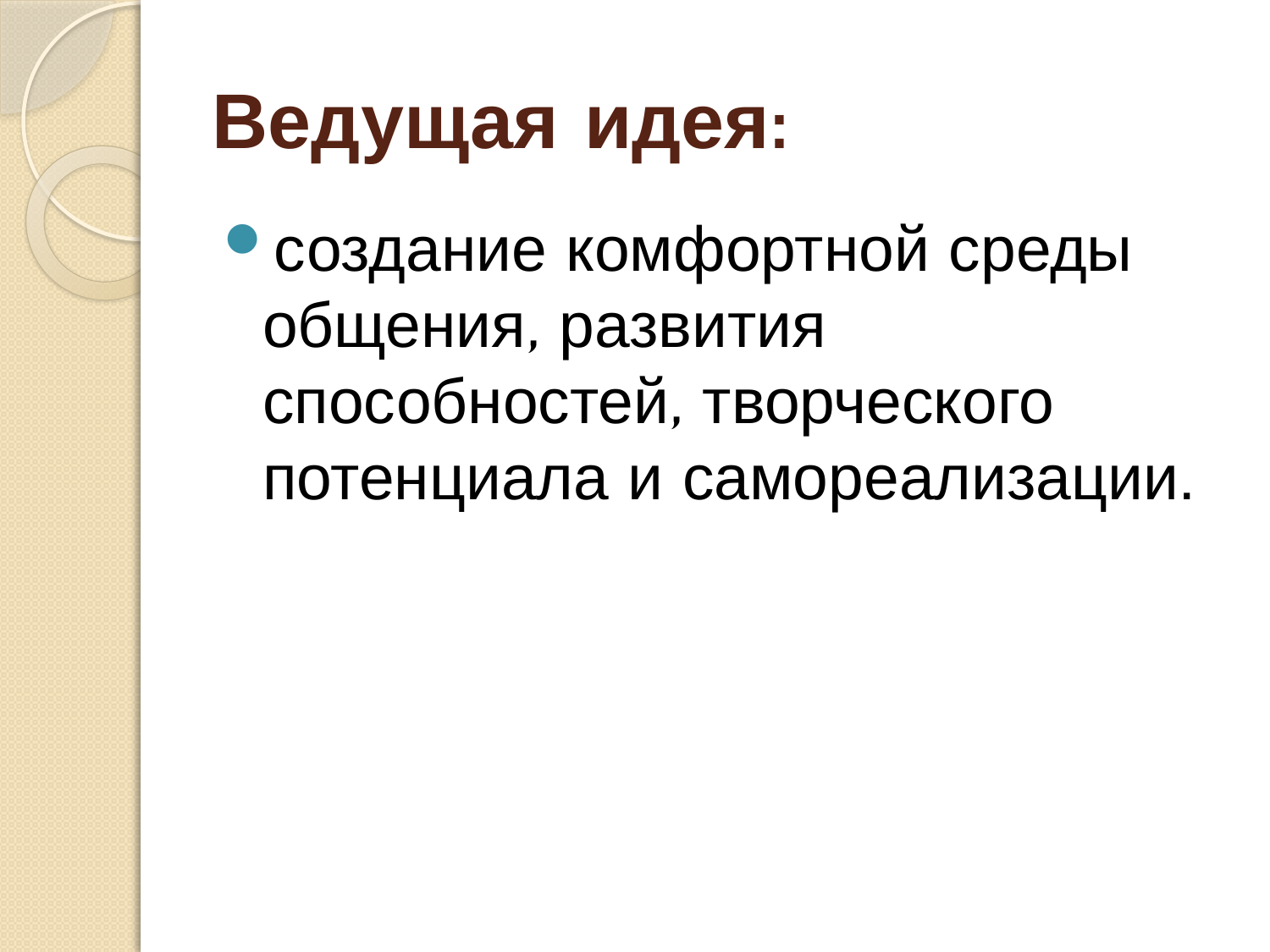

# Ведущая идея:
создание комфортной среды общения, развития способностей, творческого потенциала и самореализации.